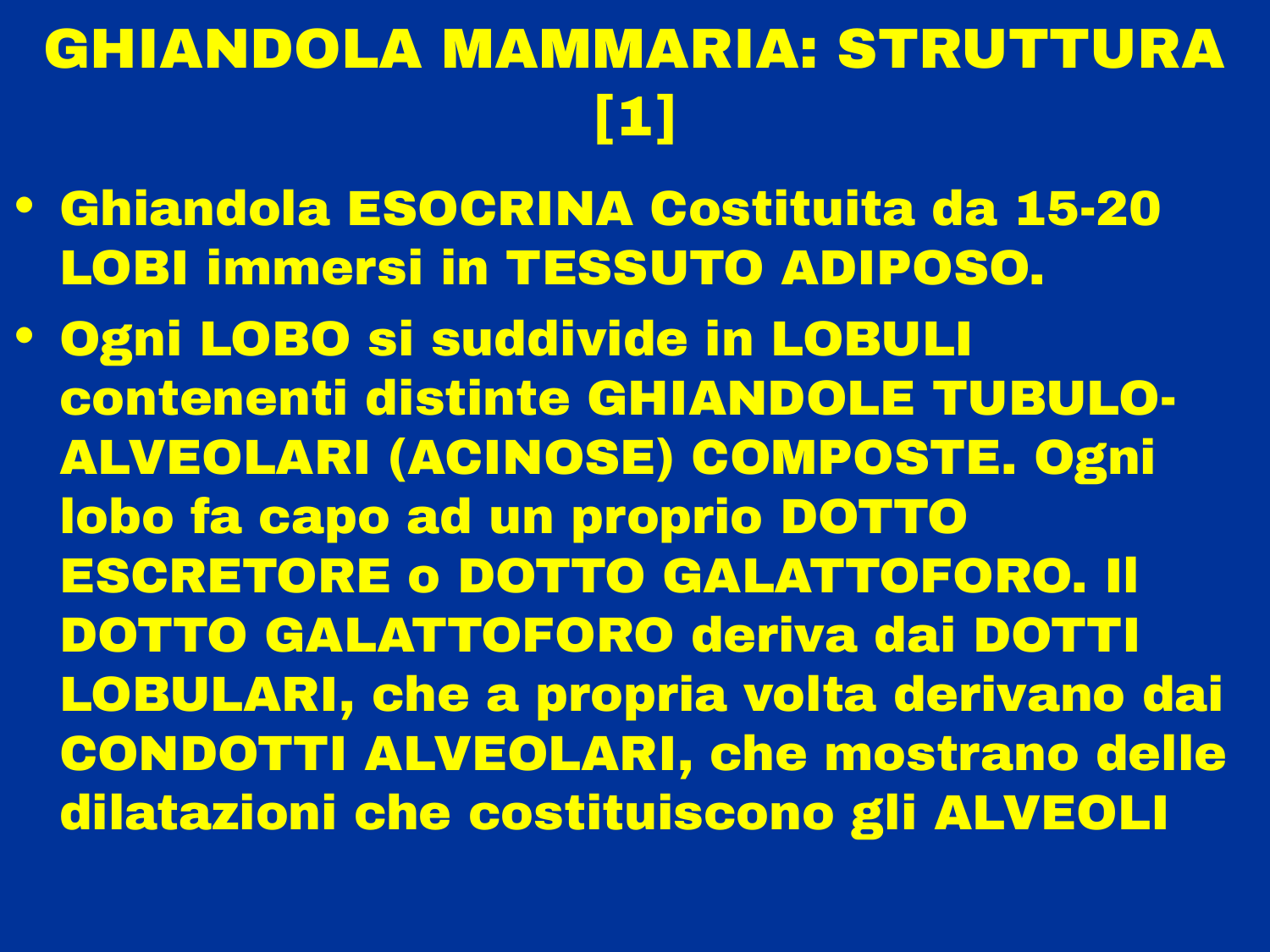

# GHIANDOLA MAMMARIA: STRUTTURA [1]
Ghiandola ESOCRINA Costituita da 15-20 LOBI immersi in TESSUTO ADIPOSO.
Ogni LOBO si suddivide in LOBULI contenenti distinte GHIANDOLE TUBULO-ALVEOLARI (ACINOSE) COMPOSTE. Ogni lobo fa capo ad un proprio DOTTO ESCRETORE o DOTTO GALATTOFORO. Il DOTTO GALATTOFORO deriva dai DOTTI LOBULARI, che a propria volta derivano dai CONDOTTI ALVEOLARI, che mostrano delle dilatazioni che costituiscono gli ALVEOLI